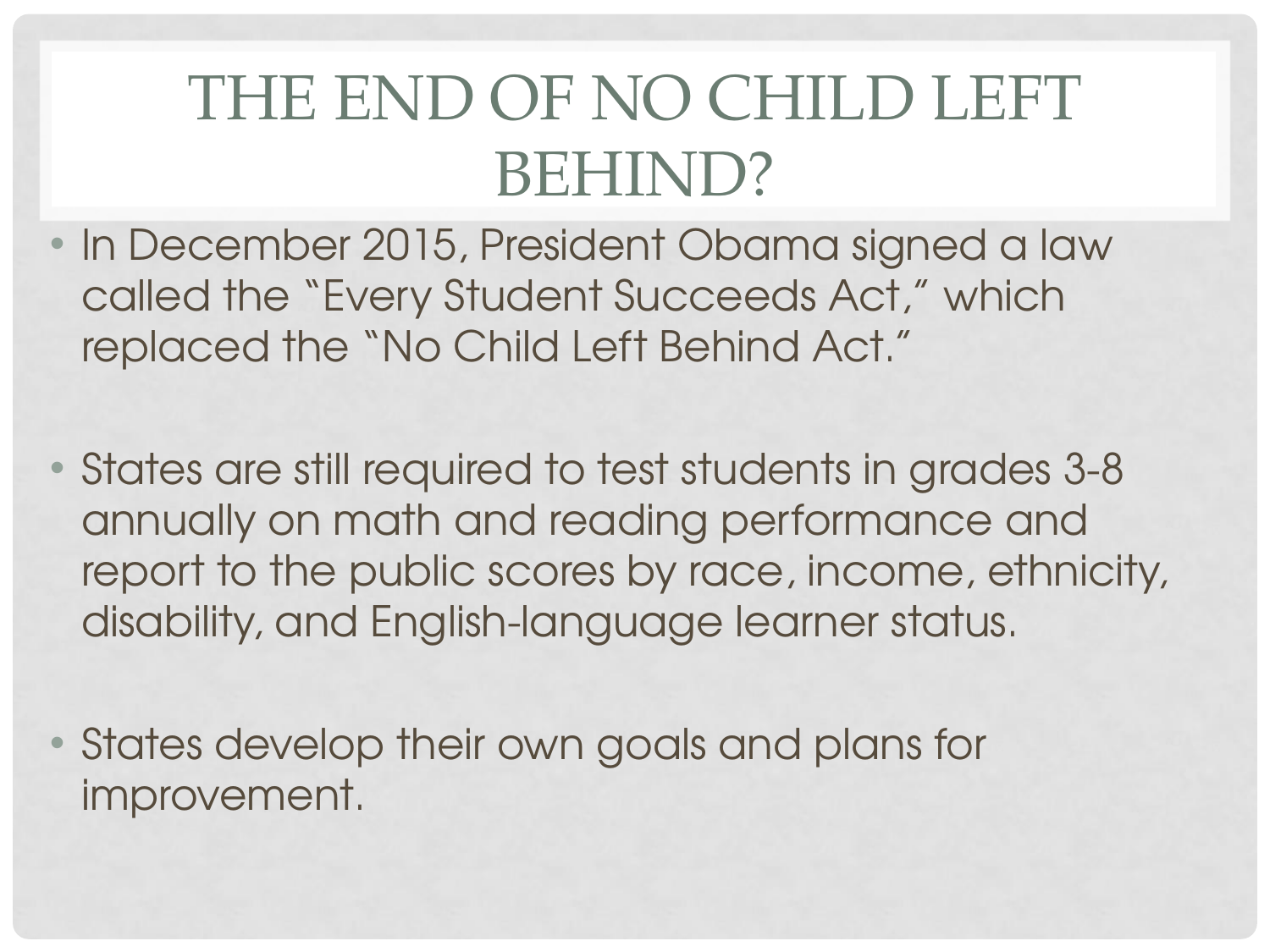

# THE END OF NO CHILD LEFT BEHIND?
In December 2015, President Obama signed a law called the “Every Student Succeeds Act,” which replaced the “No Child Left Behind Act.”

States are still required to test students in grades 3-8 annually on math and reading performance and report to the public scores by race, income, ethnicity, disability, and English-language learner status.

States develop their own goals and plans for improvement.